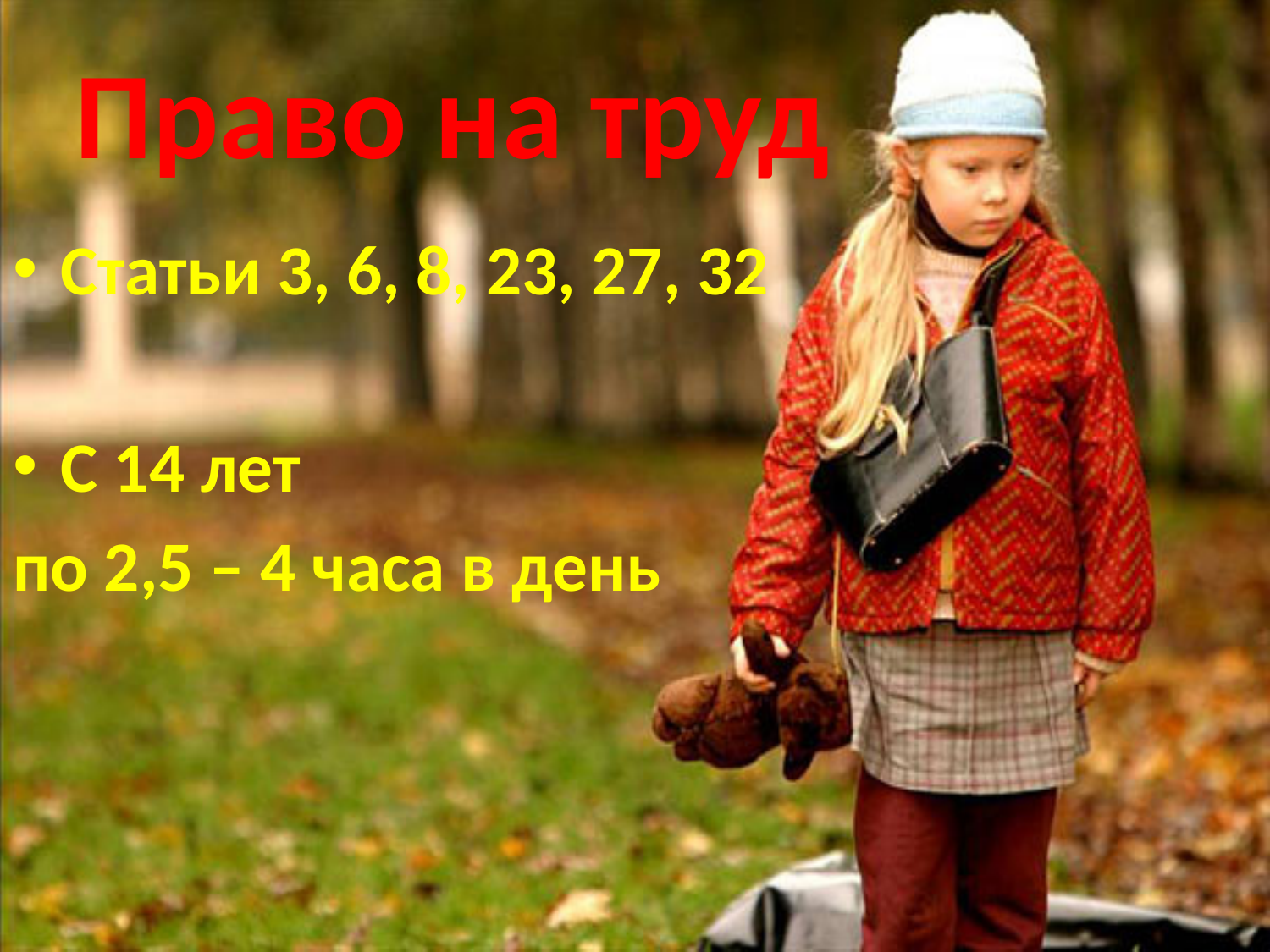

# Право на труд
Статьи 3, 6, 8, 23, 27, 32

С 14 лет
по 2,5 – 4 часа в день